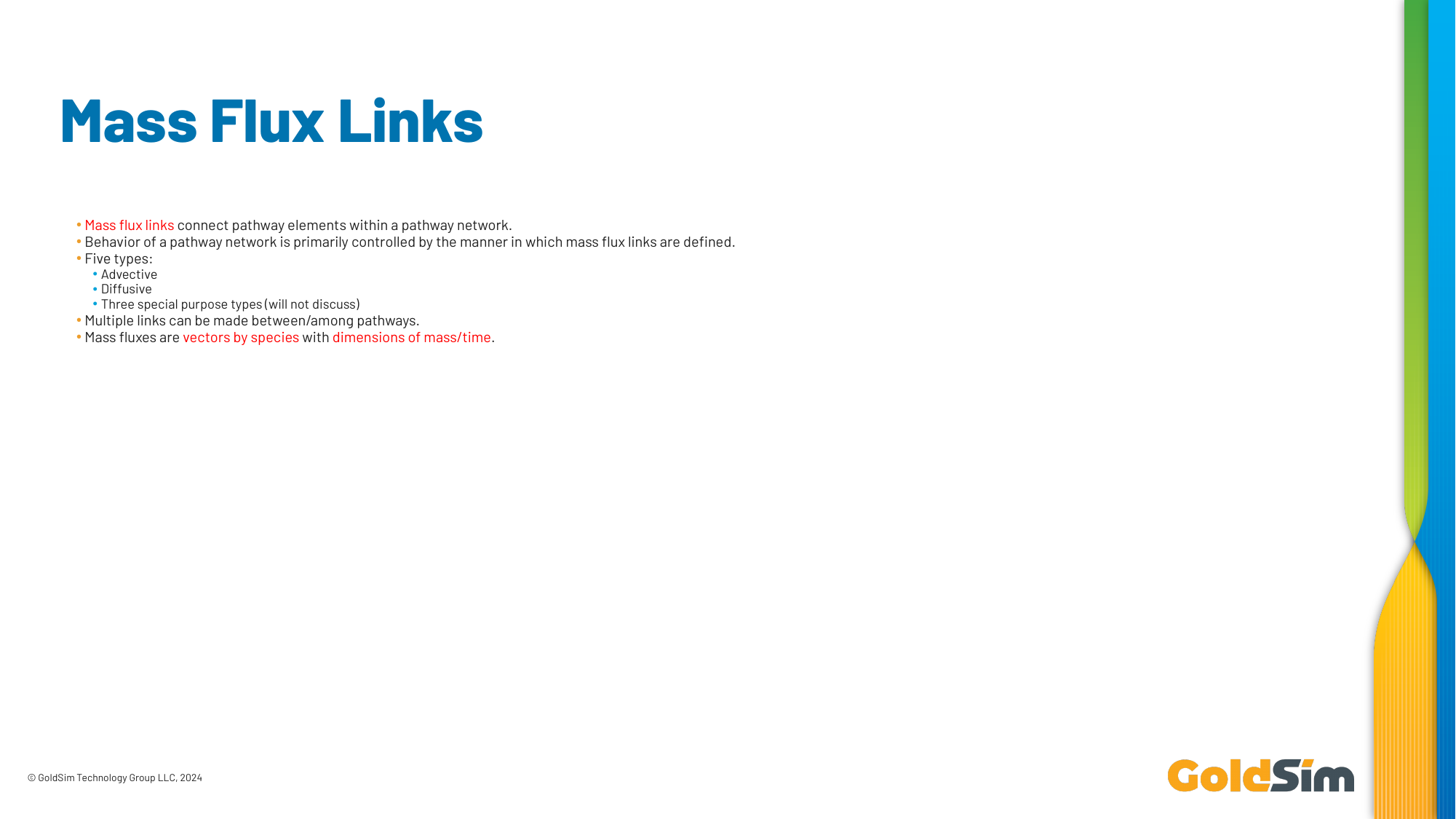

# Mass Flux Links
Mass flux links connect pathway elements within a pathway network.
Behavior of a pathway network is primarily controlled by the manner in which mass flux links are defined.
Five types:
Advective
Diffusive
Three special purpose types (will not discuss)
Multiple links can be made between/among pathways.
Mass fluxes are vectors by species with dimensions of mass/time.

© GoldSim Technology Group LLC, 2024